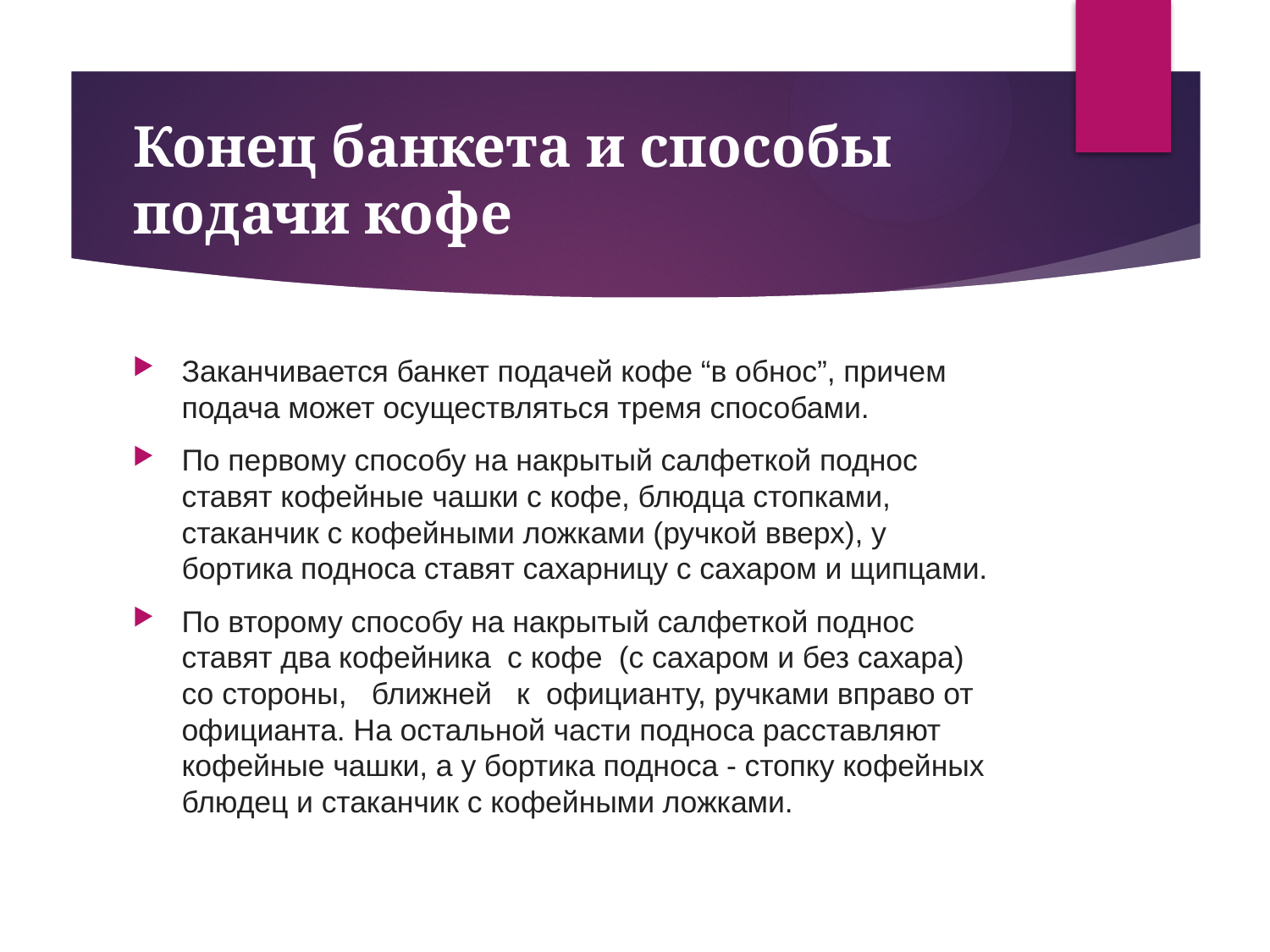

# Конец банкета и способы подачи кофе
Заканчивается банкет подачей кофе “в обнос”, причем подача может осуществляться тремя способами.
По первому способу на накрытый салфеткой поднос ставят кофейные чашки с кофе, блюдца стопками, стаканчик с кофейными ложками (ручкой вверх), у бортика подноса ставят сахарницу с сахаром и щипцами.
По второму способу на накрытый салфеткой поднос ставят два кофейника  с кофе  (с сахаром и без сахара)   со стороны,   ближней   к  официанту, ручками вправо от официанта. На остальной части подноса расставляют кофейные чашки, а у бортика подноса - стопку кофейных блюдец и стаканчик с кофейными ложками.